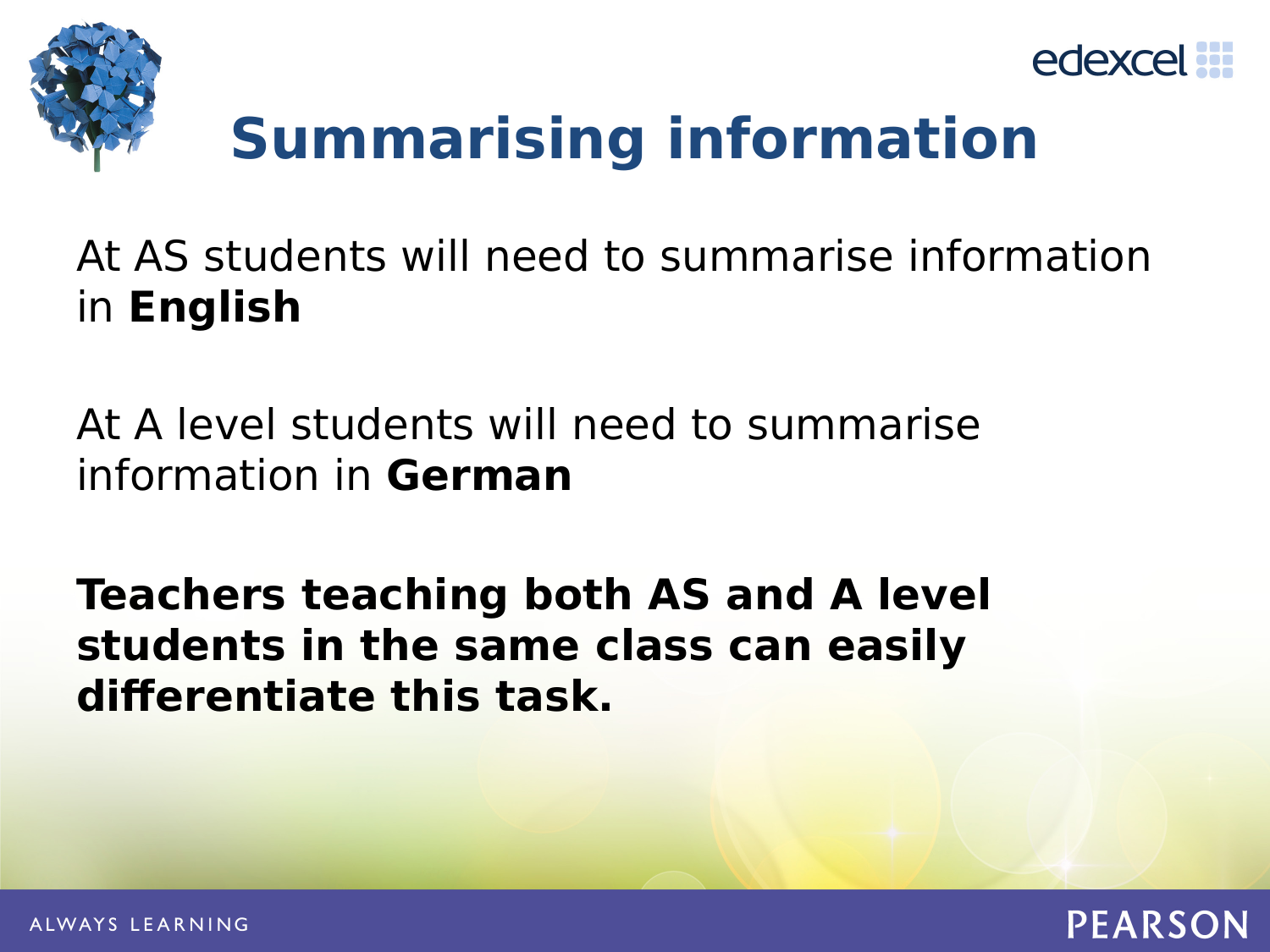

# Summarising information
At AS students will need to summarise information in English

At A level students will need to summarise information in German

Teachers teaching both AS and A level students in the same class can easily differentiate this task.